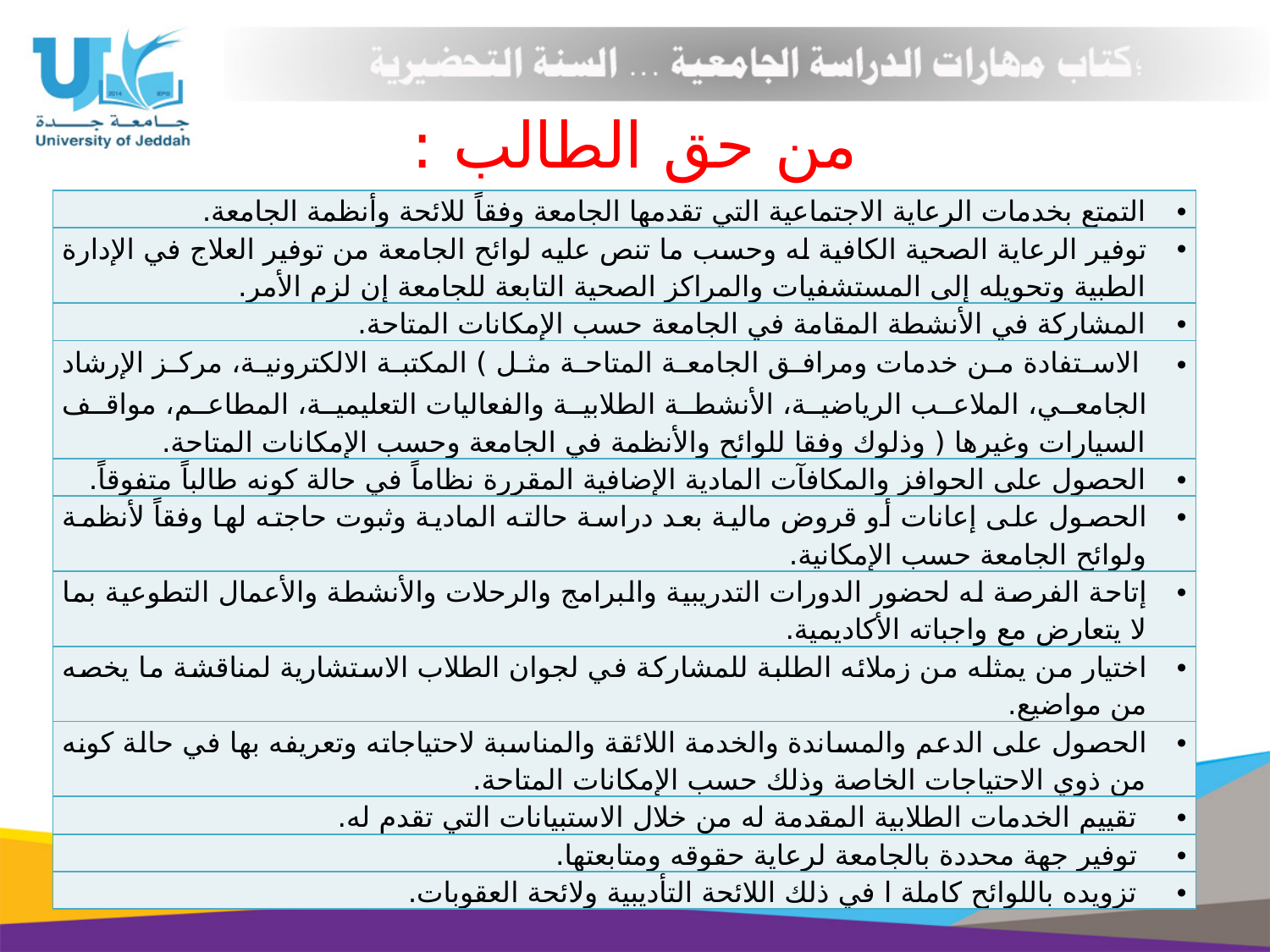

# من حق الطالب :
| التمتع بخدمات الرعاية الاجتماعية التي تقدمها الجامعة وفقاً للائحة وأنظمة الجامعة. |
| --- |
| توفير الرعاية الصحية الكافية له وحسب ما تنص عليه لوائح الجامعة من توفير العلاج في الإدارة الطبية وتحويله إلى المستشفيات والمراكز الصحية التابعة للجامعة إن لزم الأمر. |
| المشاركة في الأنشطة المقامة في الجامعة حسب الإمكانات المتاحة. |
| الاستفادة من خدمات ومرافق الجامعة المتاحة مثل ) المكتبة الالكترونية، مركز الإرشاد الجامعي، الملاعب الرياضية، الأنشطة الطلابية والفعاليات التعليمية، المطاعم، مواقف السيارات وغيرها ( وذلوك وفقا للوائح والأنظمة في الجامعة وحسب الإمكانات المتاحة. |
| الحصول على الحوافز والمكافآت المادية الإضافية المقررة نظاماً في حالة كونه طالباً متفوقاً. |
| الحصول على إعانات أو قروض مالية بعد دراسة حالته المادية وثبوت حاجته لها وفقاً لأنظمة ولوائح الجامعة حسب الإمكانية. |
| إتاحة الفرصة له لحضور الدورات التدريبية والبرامج والرحلات والأنشطة والأعمال التطوعية بما لا يتعارض مع واجباته الأكاديمية. |
| اختيار من يمثله من زملائه الطلبة للمشاركة في لجوان الطلاب الاستشارية لمناقشة ما يخصه من مواضيع. |
| الحصول على الدعم والمساندة والخدمة اللائقة والمناسبة لاحتياجاته وتعريفه بها في حالة كونه من ذوي الاحتياجات الخاصة وذلك حسب الإمكانات المتاحة. |
| تقييم الخدمات الطلابية المقدمة له من خلال الاستبيانات التي تقدم له. |
| توفير جهة محددة بالجامعة لرعاية حقوقه ومتابعتها. |
| تزويده باللوائح كاملة ا في ذلك اللائحة التأديبية ولائحة العقوبات. |